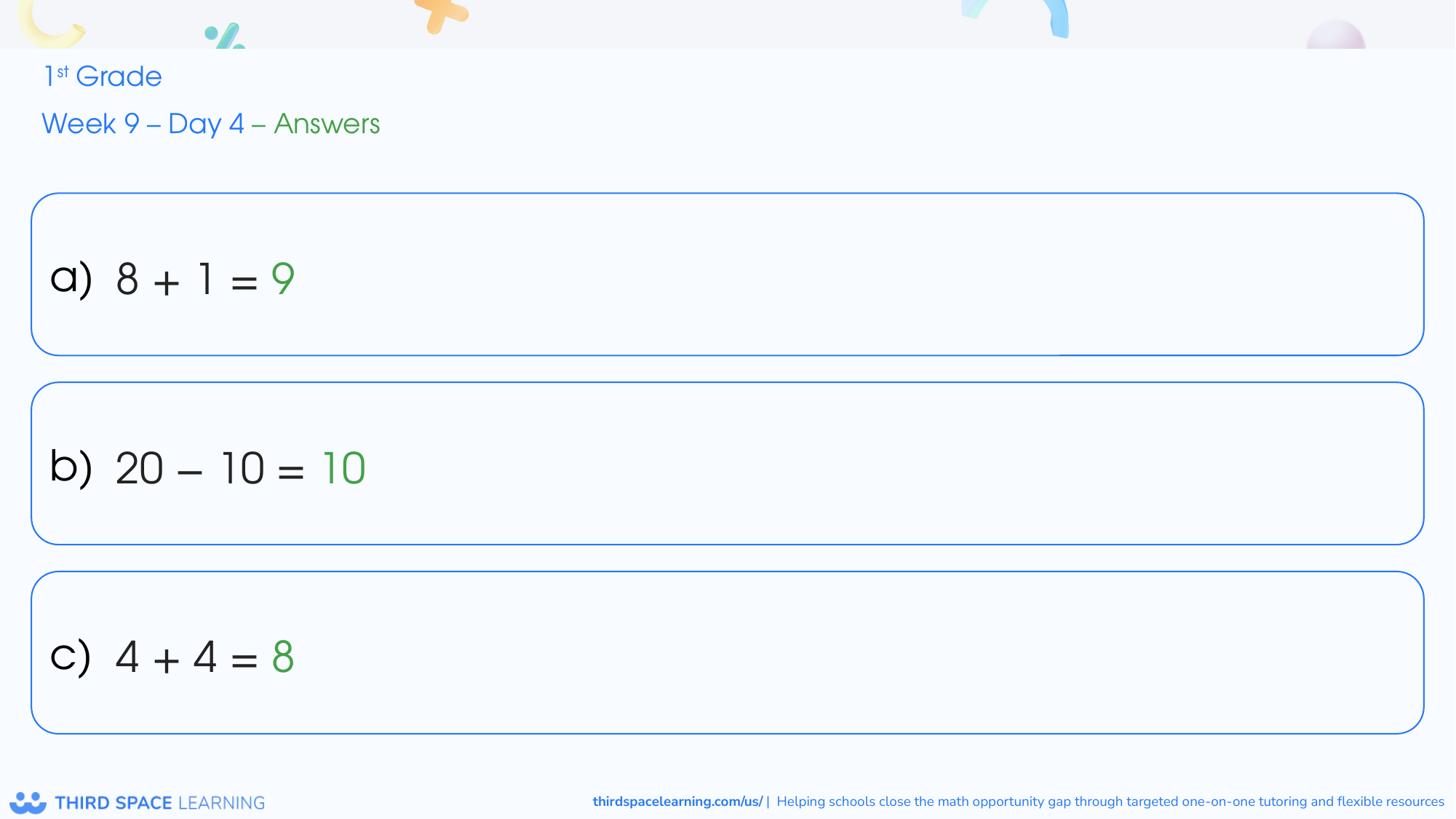

1st Grade
Week 9 – Day 4 – Answers
8 + 1 = 9
20 − 10 = 10
4 + 4 = 8